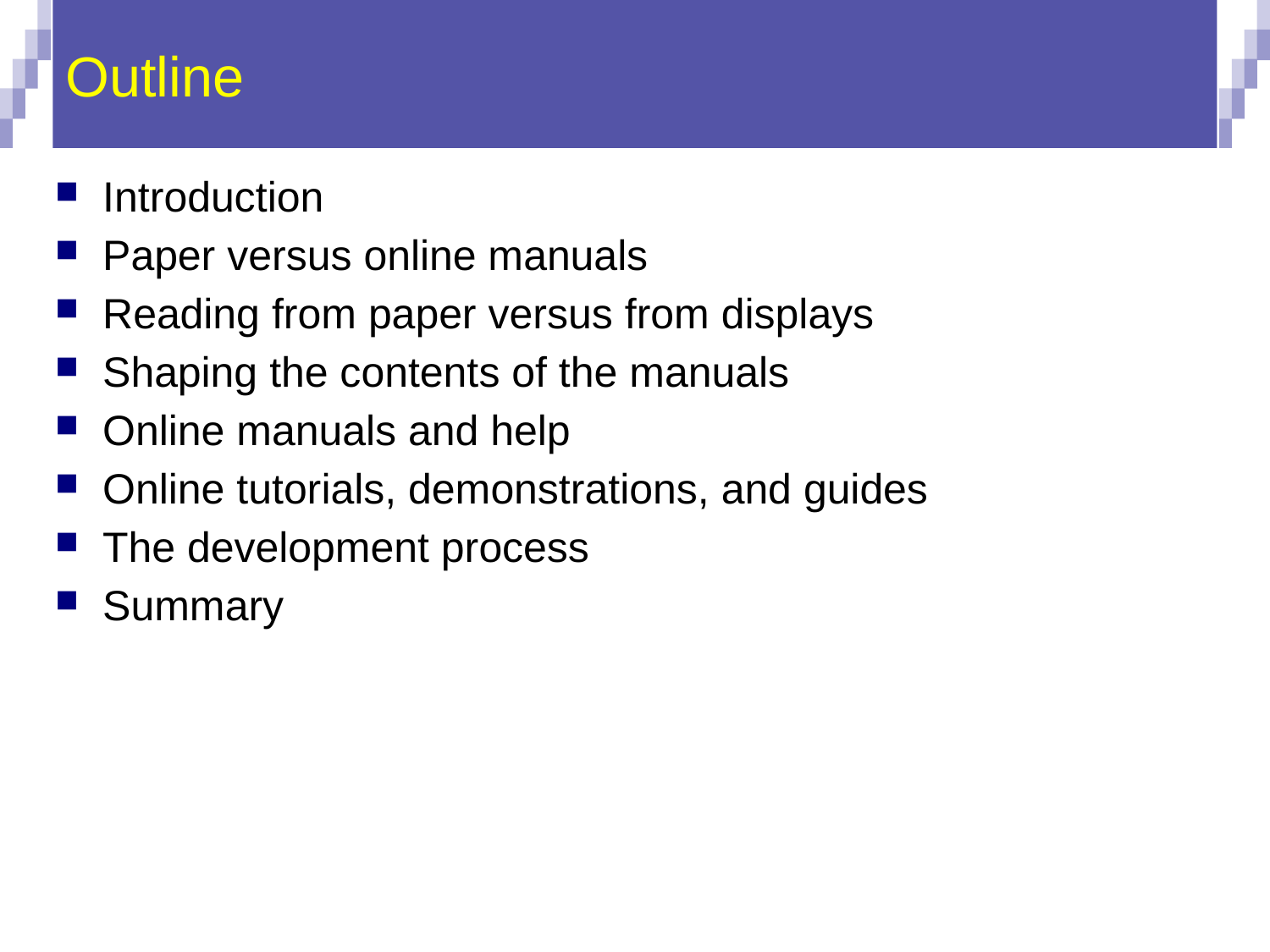

# Outline
Introduction
Paper versus online manuals
Reading from paper versus from displays
Shaping the contents of the manuals
Online manuals and help
Online tutorials, demonstrations, and guides
The development process
Summary